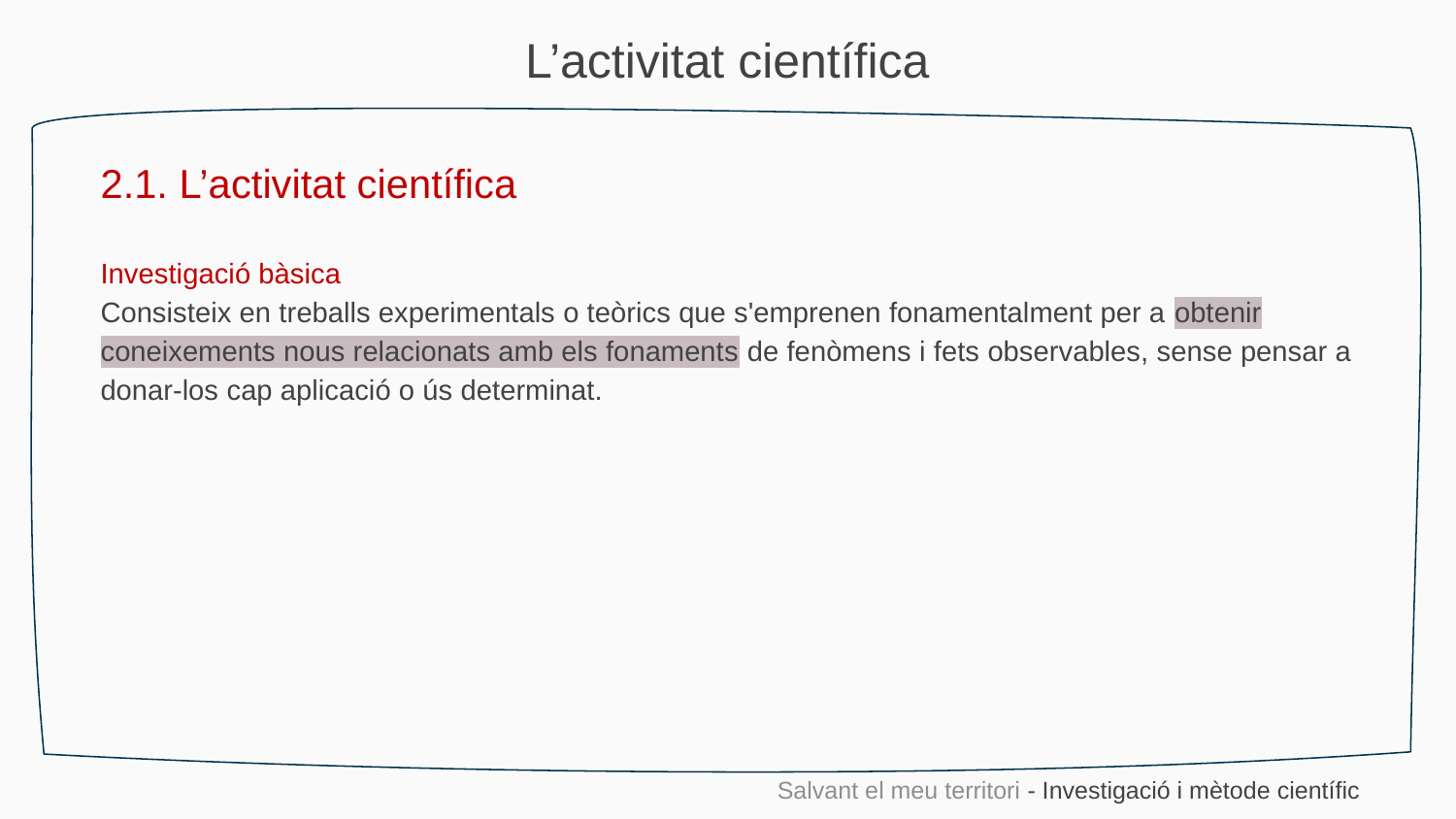

L’activitat científica

2.1. L’activitat científica
Investigació bàsica
Consisteix en treballs experimentals o teòrics que s'emprenen fonamentalment per a obtenir coneixements nous relacionats amb els fonaments de fenòmens i fets observables, sense pensar a donar-los cap aplicació o ús determinat.

Salvant el meu territori - Investigació i mètode científic